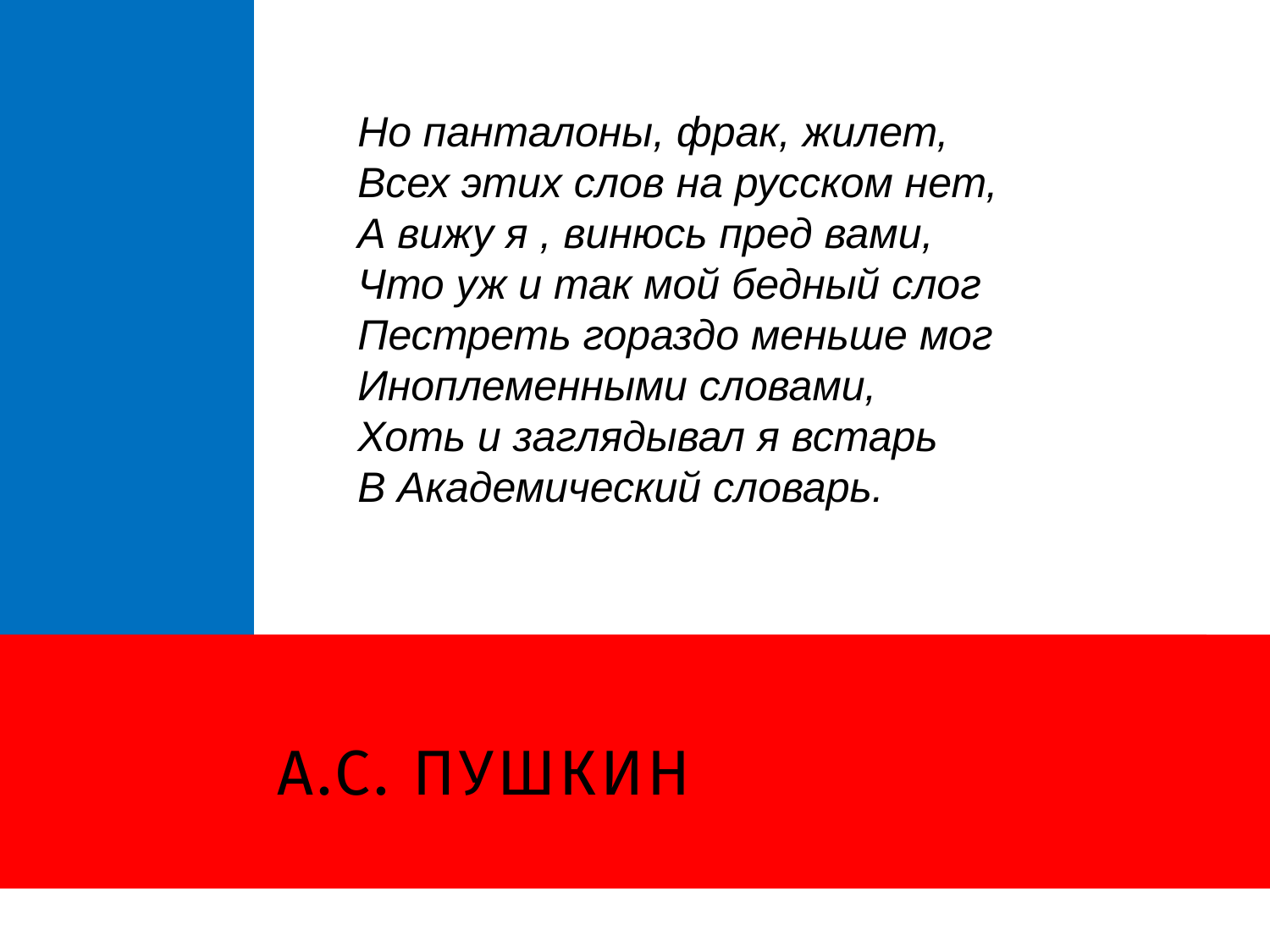

Но панталоны, фрак, жилет,
Всех этих слов на русском нет,
А вижу я , винюсь пред вами,
Что уж и так мой бедный слог
Пестреть гораздо меньше мог
Иноплеменными словами,
Хоть и заглядывал я встарь
В Академический словарь.
# А.С. Пушкин